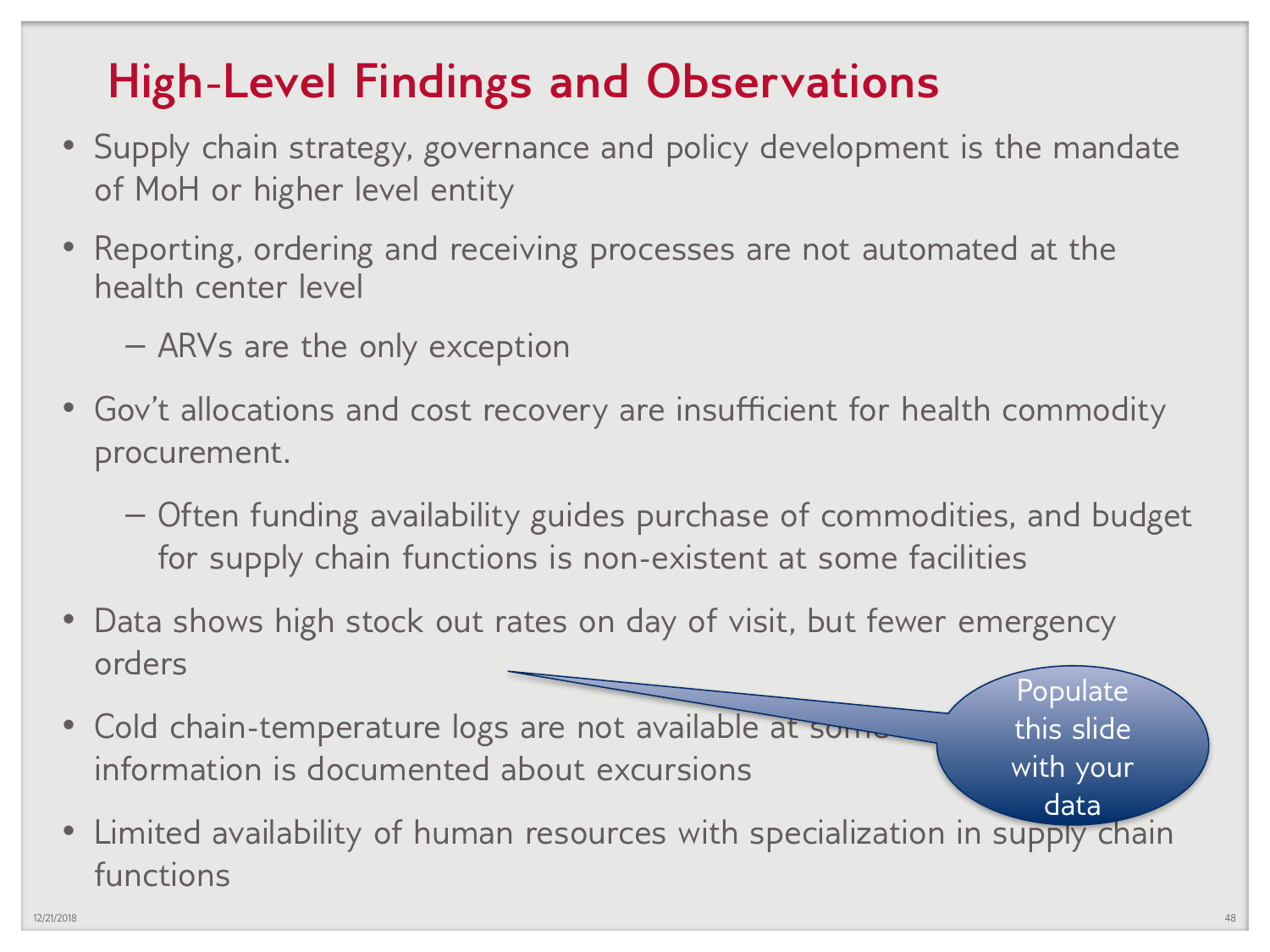

High-Level Findings and Observations
Supply chain strategy, governance and policy development is the mandate of MoH or higher level entity
Reporting, ordering and receiving processes are not automated at the health center level
ARVs are the only exception
Gov’t allocations and cost recovery are insufficient for health commodity procurement.
Often funding availability guides purchase of commodities, and budget for supply chain functions is non-existent at some facilities
Data shows high stock out rates on day of visit, but fewer emergency orders
Cold chain-temperature logs are not available at some facilities and limited information is documented about excursions
Limited availability of human resources with specialization in supply chain functions

Populate this slide with your data
12/21/2018
48